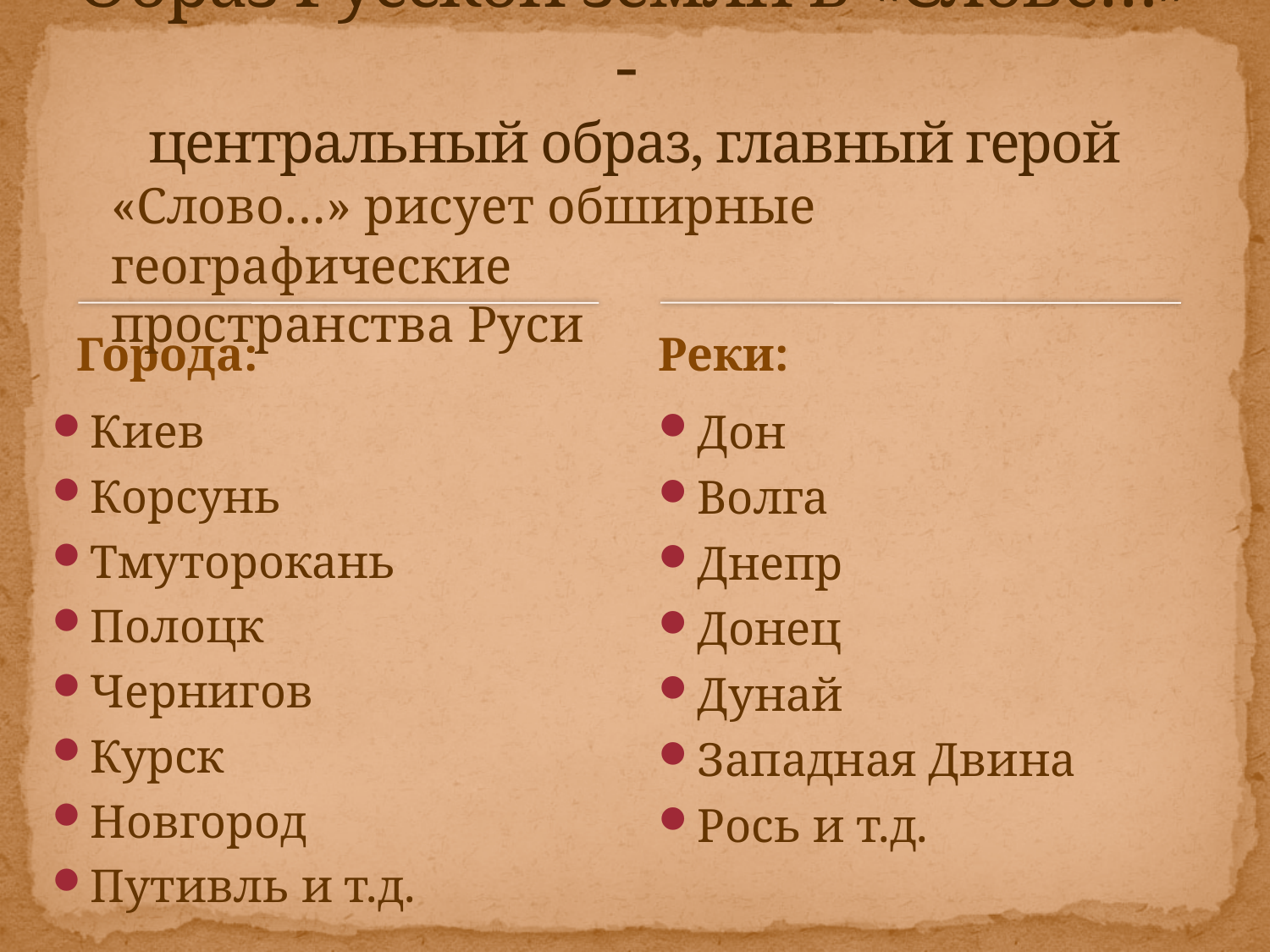

# Образ Русской земли в «Слове…» - центральный образ, главный герой
«Слово…» рисует обширные географические
пространства Руси
Города:
Реки:
Киев
Корсунь
Тмуторокань
Полоцк
Чернигов
Курск
Новгород
Путивль и т.д.
Дон
Волга
Днепр
Донец
Дунай
Западная Двина
Рось и т.д.